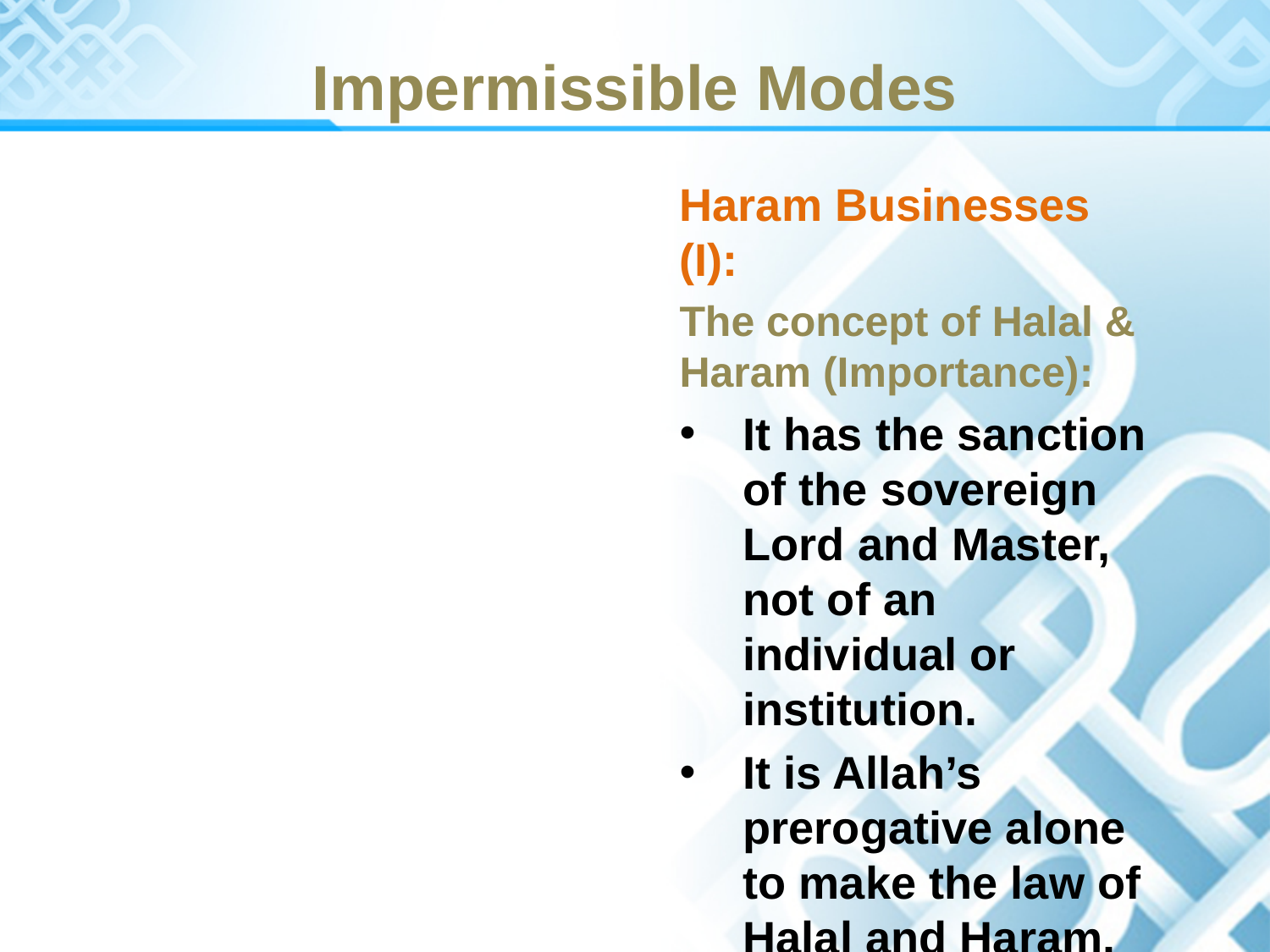

Impermissible Modes
Haram Businesses (I):
The concept of Halal & Haram (Importance):
It has the sanction of the sovereign Lord and Master, not of an individual or institution.
It is Allah’s prerogative alone to make the law of Halal and Haram.